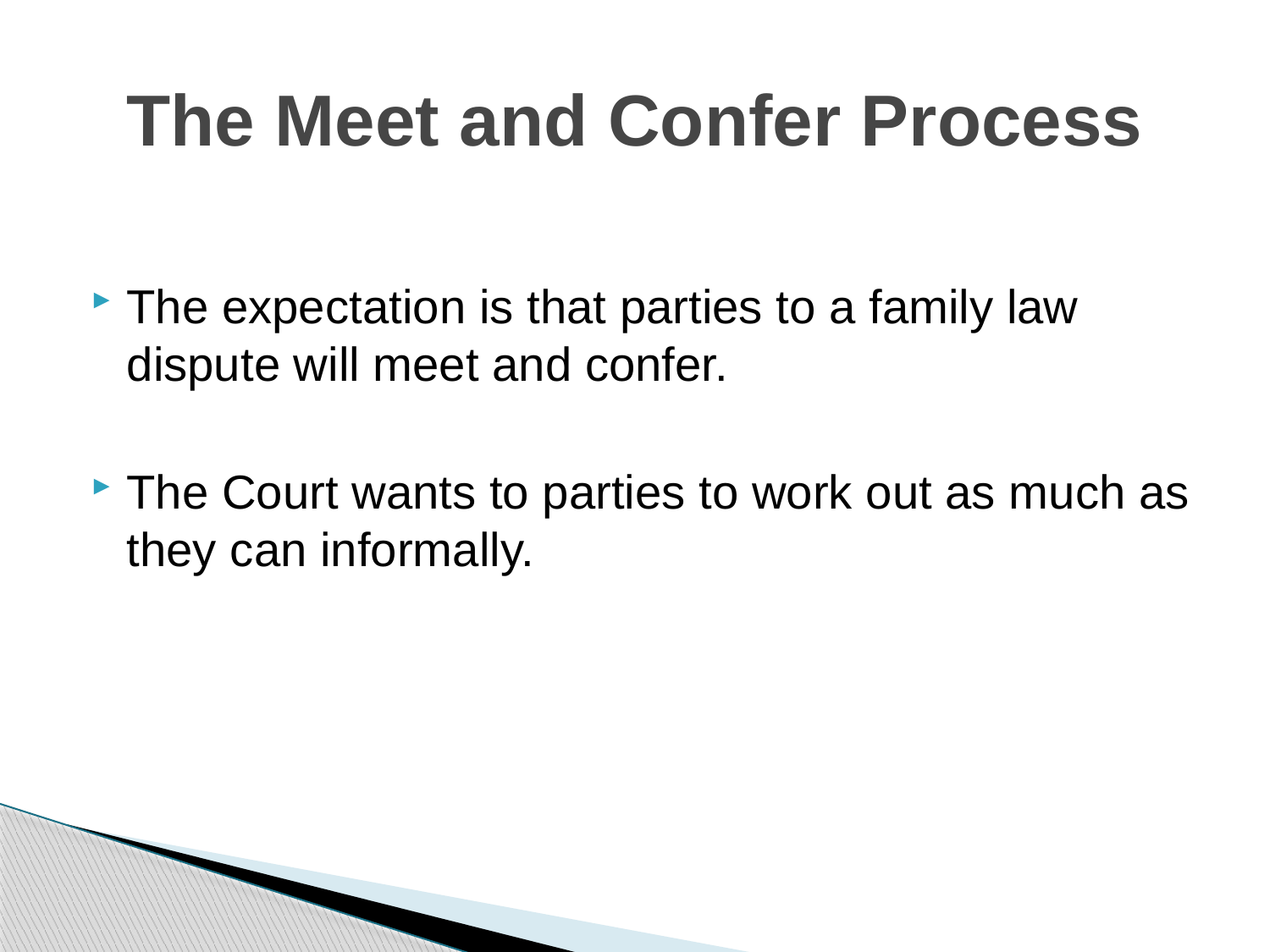

# The Meet and Confer Process

The expectation is that parties to a family law dispute will meet and confer.

The Court wants to parties to work out as much as they can informally.